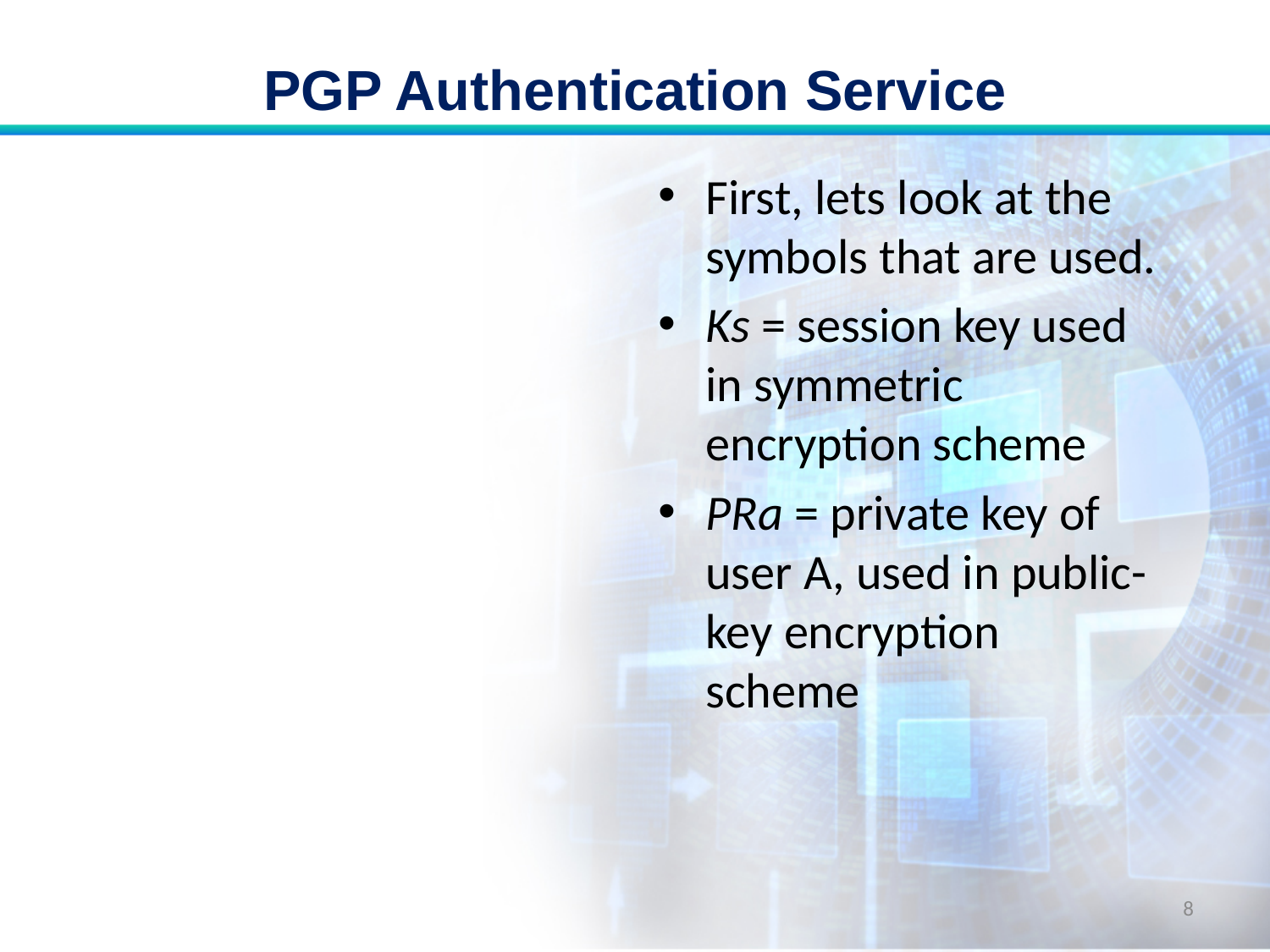

# PGP Authentication Service
First, lets look at the symbols that are used.
Ks = session key used in symmetric encryption scheme
PRa = private key of user A, used in public-key encryption scheme
8